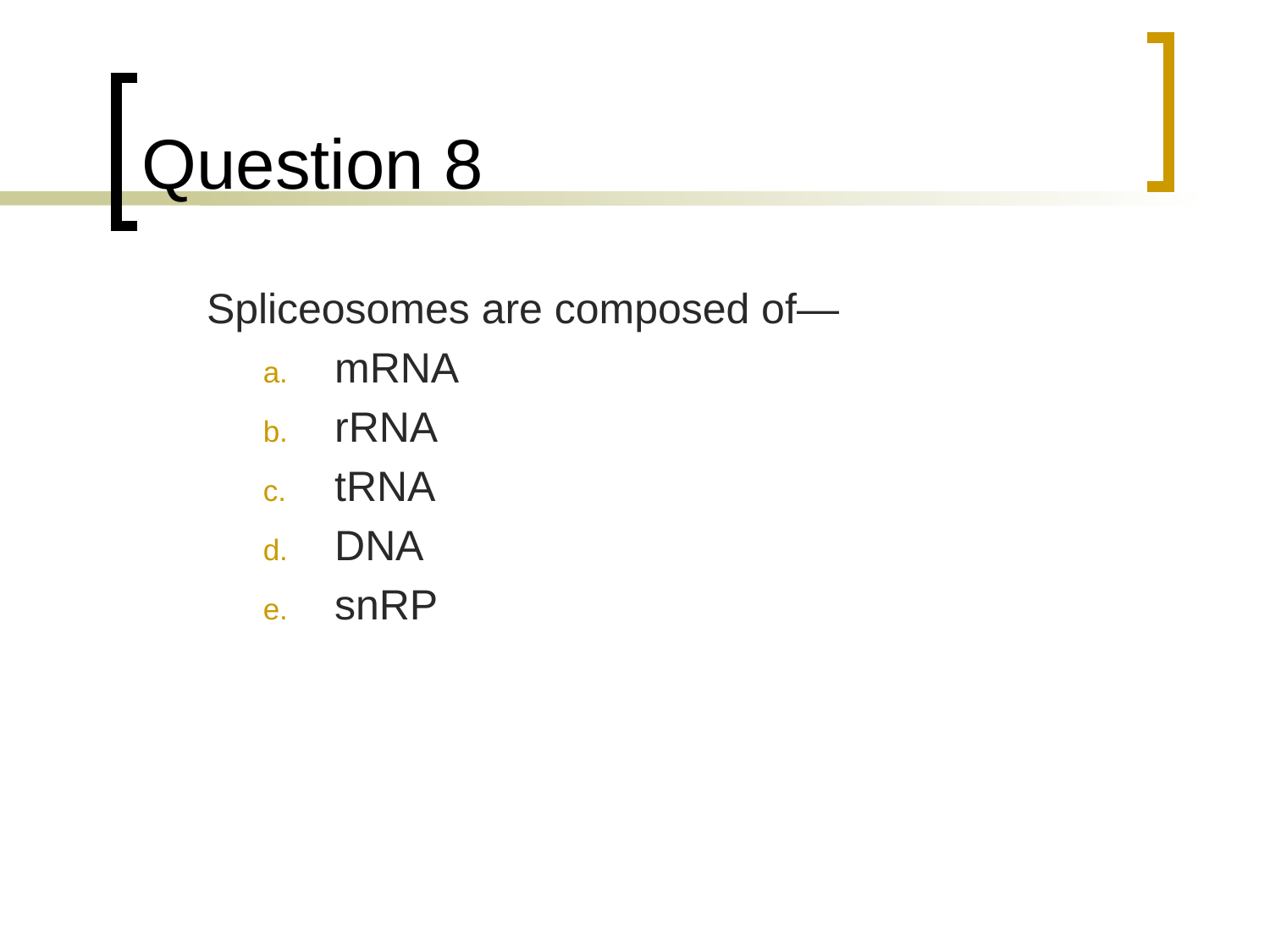

# Question 8
	Spliceosomes are composed of—
mRNA
rRNA
tRNA
DNA
snRP